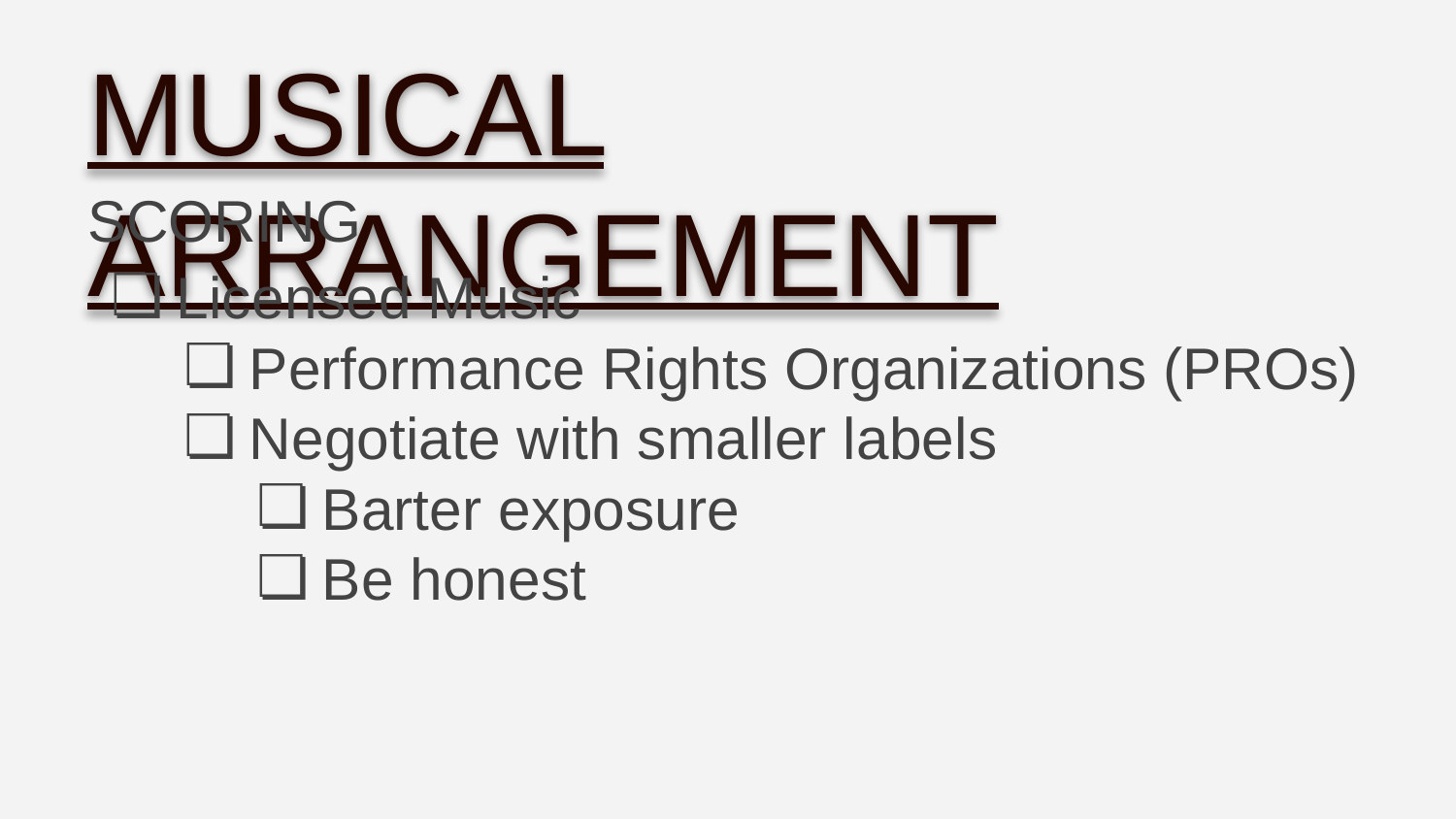

MUSICAL ARRANGEMENT

SCORING
Licensed Music
Performance Rights Organizations (PROs)
Negotiate with smaller labels
Barter exposure
Be honest